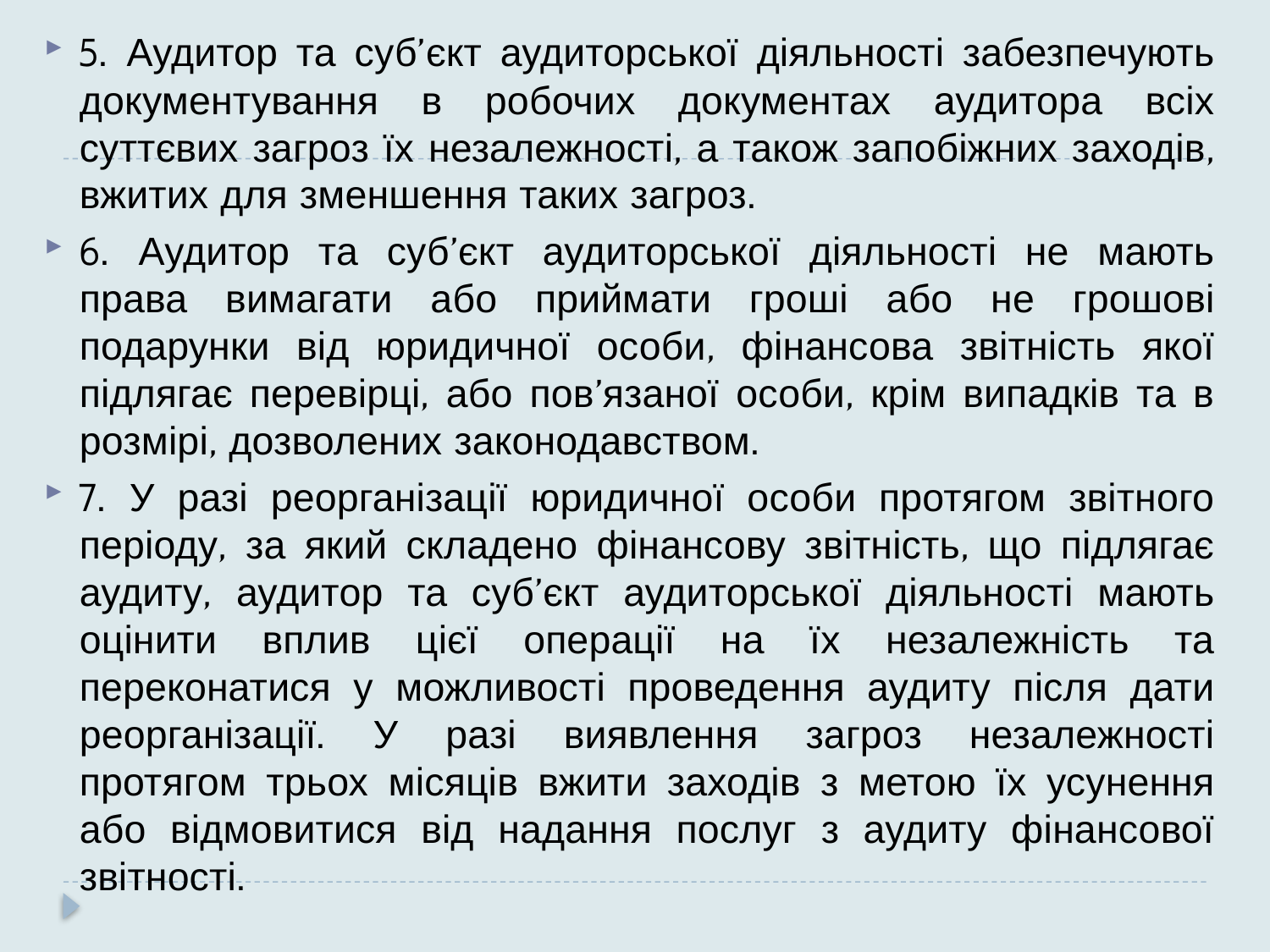

5. Аудитор та суб’єкт аудиторської діяльності забезпечують документування в робочих документах аудитора всіх суттєвих загроз їх незалежності, а також запобіжних заходів, вжитих для зменшення таких загроз.
6. Аудитор та суб’єкт аудиторської діяльності не мають права вимагати або приймати гроші або не грошові подарунки від юридичної особи, фінансова звітність якої підлягає перевірці, або пов’язаної особи, крім випадків та в розмірі, дозволених законодавством.
7. У разі реорганізації юридичної особи протягом звітного періоду, за який складено фінансову звітність, що підлягає аудиту, аудитор та суб’єкт аудиторської діяльності мають оцінити вплив цієї операції на їх незалежність та переконатися у можливості проведення аудиту після дати реорганізації. У разі виявлення загроз незалежності протягом трьох місяців вжити заходів з метою їх усунення або відмовитися від надання послуг з аудиту фінансової звітності.